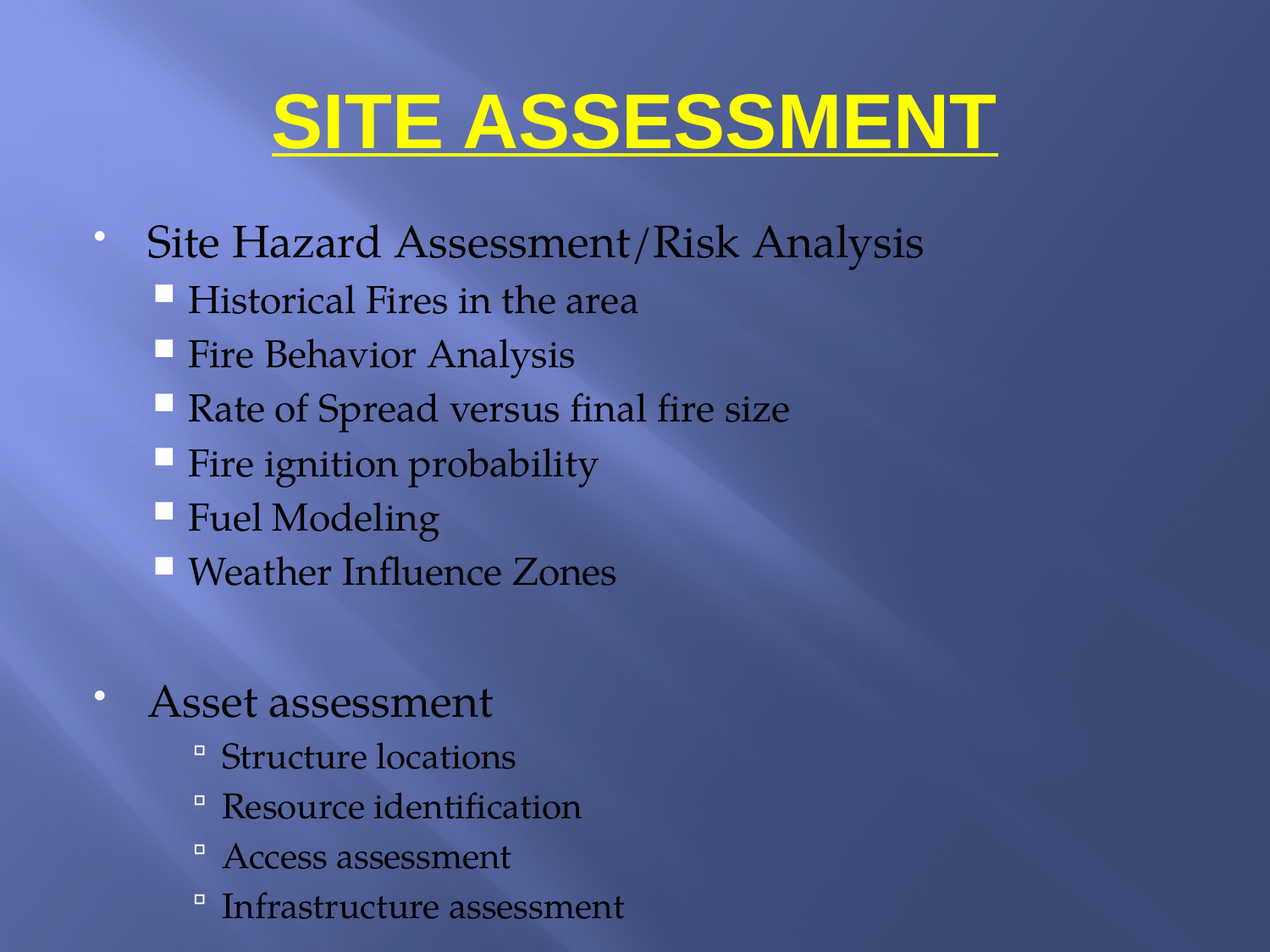

# SITE ASSESSMENT
Site Hazard Assessment/Risk Analysis
Historical Fires in the area
Fire Behavior Analysis
Rate of Spread versus final fire size
Fire ignition probability
Fuel Modeling
Weather Influence Zones

Asset assessment
Structure locations
Resource identification
Access assessment
Infrastructure assessment